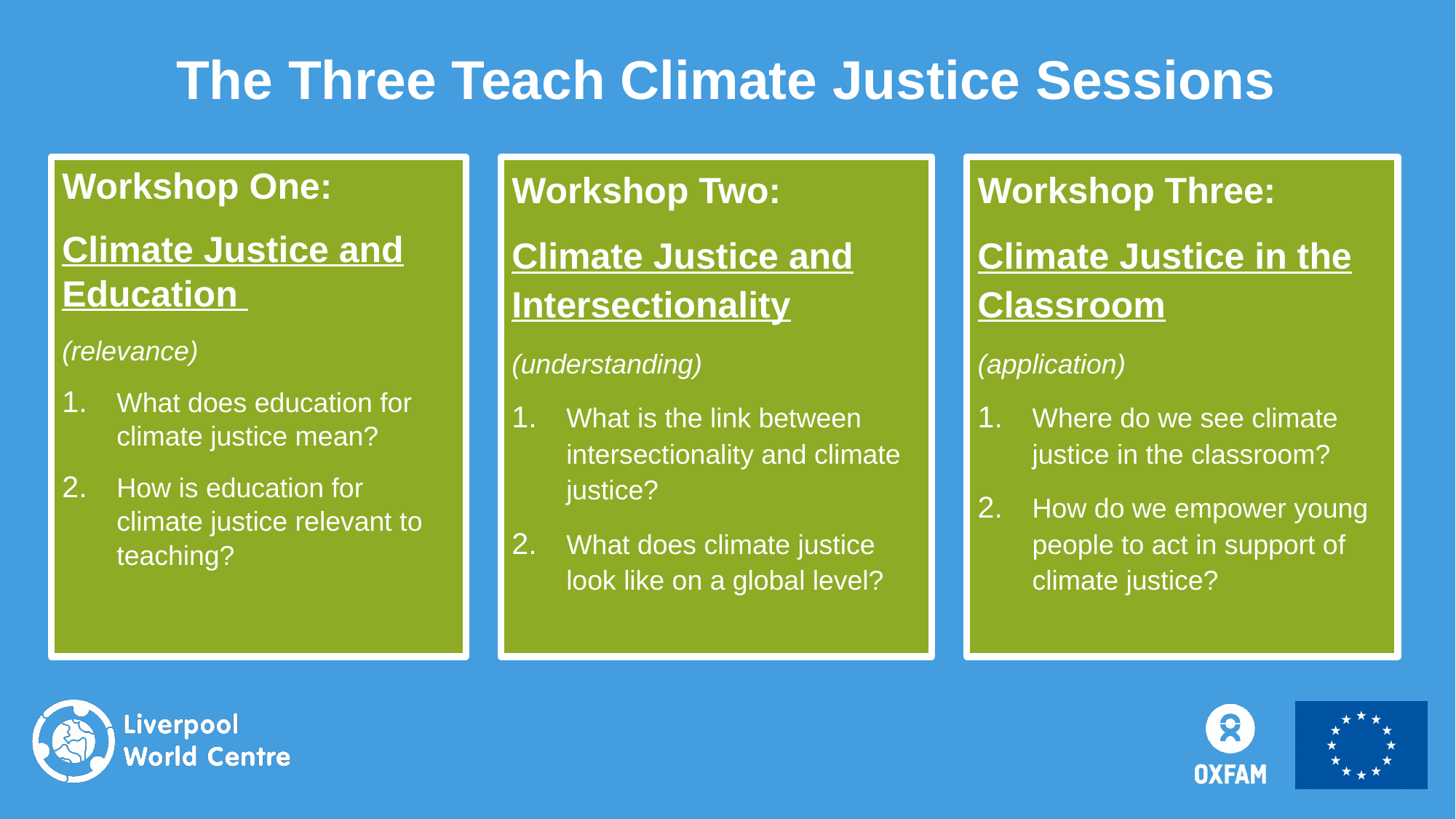

The Three Teach Climate Justice Sessions
Workshop One:
Climate Justice and Education
(relevance)
What does education for climate justice mean?
How is education for climate justice relevant to teaching?
Workshop Two:
Climate Justice and Intersectionality
(understanding)
What is the link between intersectionality and climate justice?
What does climate justice look like on a global level?

Workshop Three:
Climate Justice in the Classroom
(application)
Where do we see climate justice in the classroom?
How do we empower young people to act in support of climate justice?